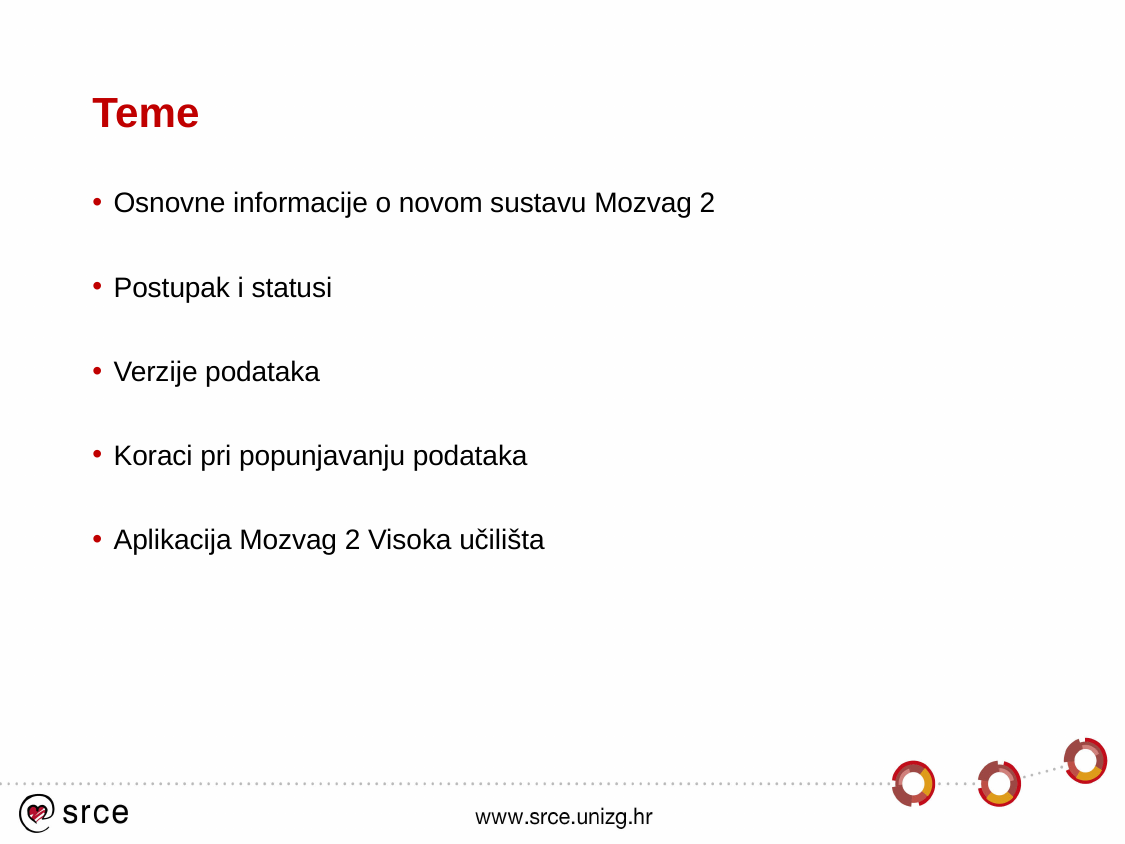

# Teme
Osnovne informacije o novom sustavu Mozvag 2

Postupak i statusi

Verzije podataka

Koraci pri popunjavanju podataka

Aplikacija Mozvag 2 Visoka učilišta